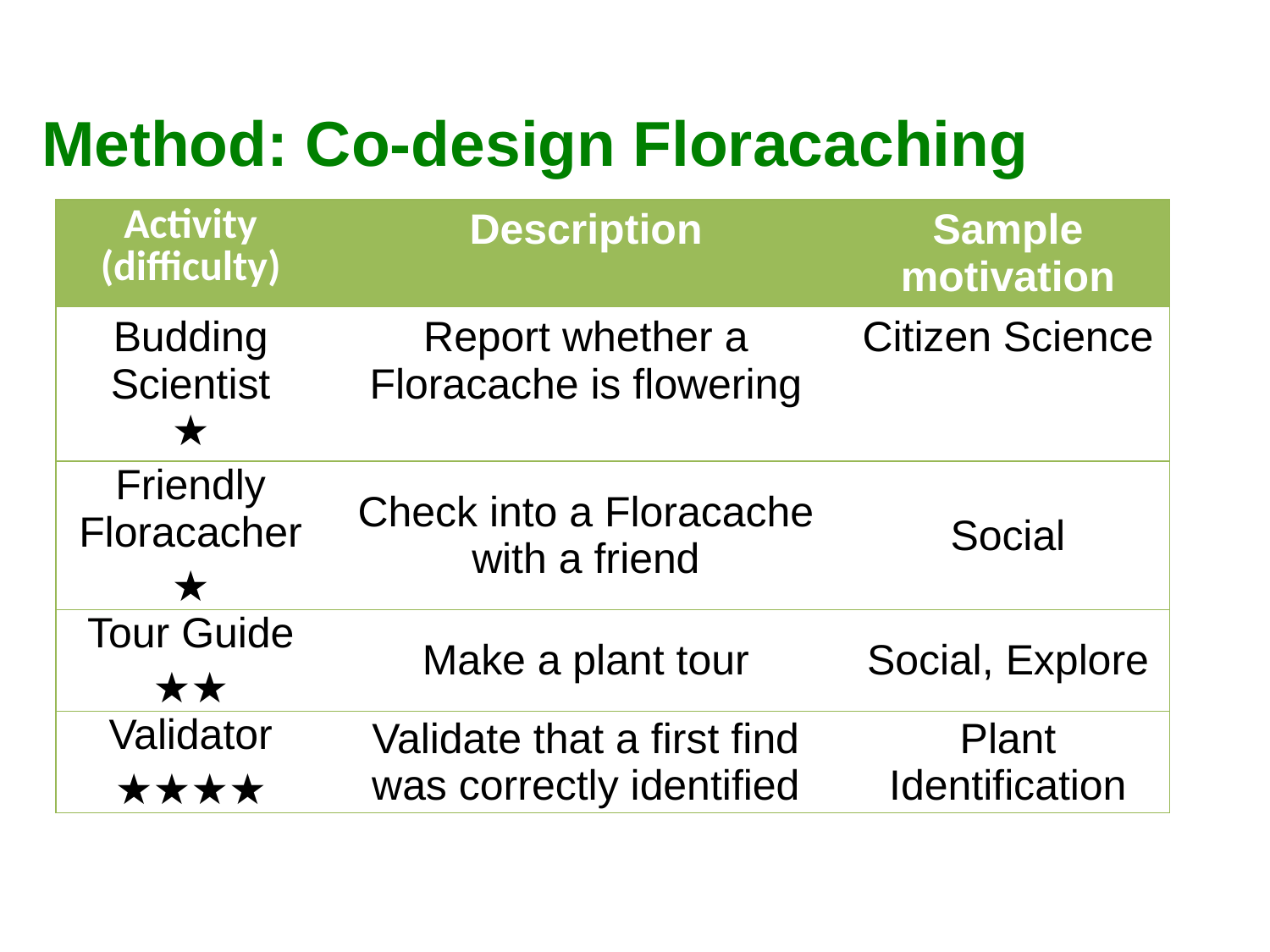

Method: Co-design Floracaching
| Activity (difficulty) | Description | Sample motivation |
| --- | --- | --- |
| Budding Scientist ★ | Report whether a Floracache is flowering | Citizen Science |
| Friendly Floracacher ★ | Check into a Floracache with a friend | Social |
| Tour Guide ★★ | Make a plant tour | Social, Explore |
| Validator ★★★★ | Validate that a first find was correctly identified | Plant Identification |